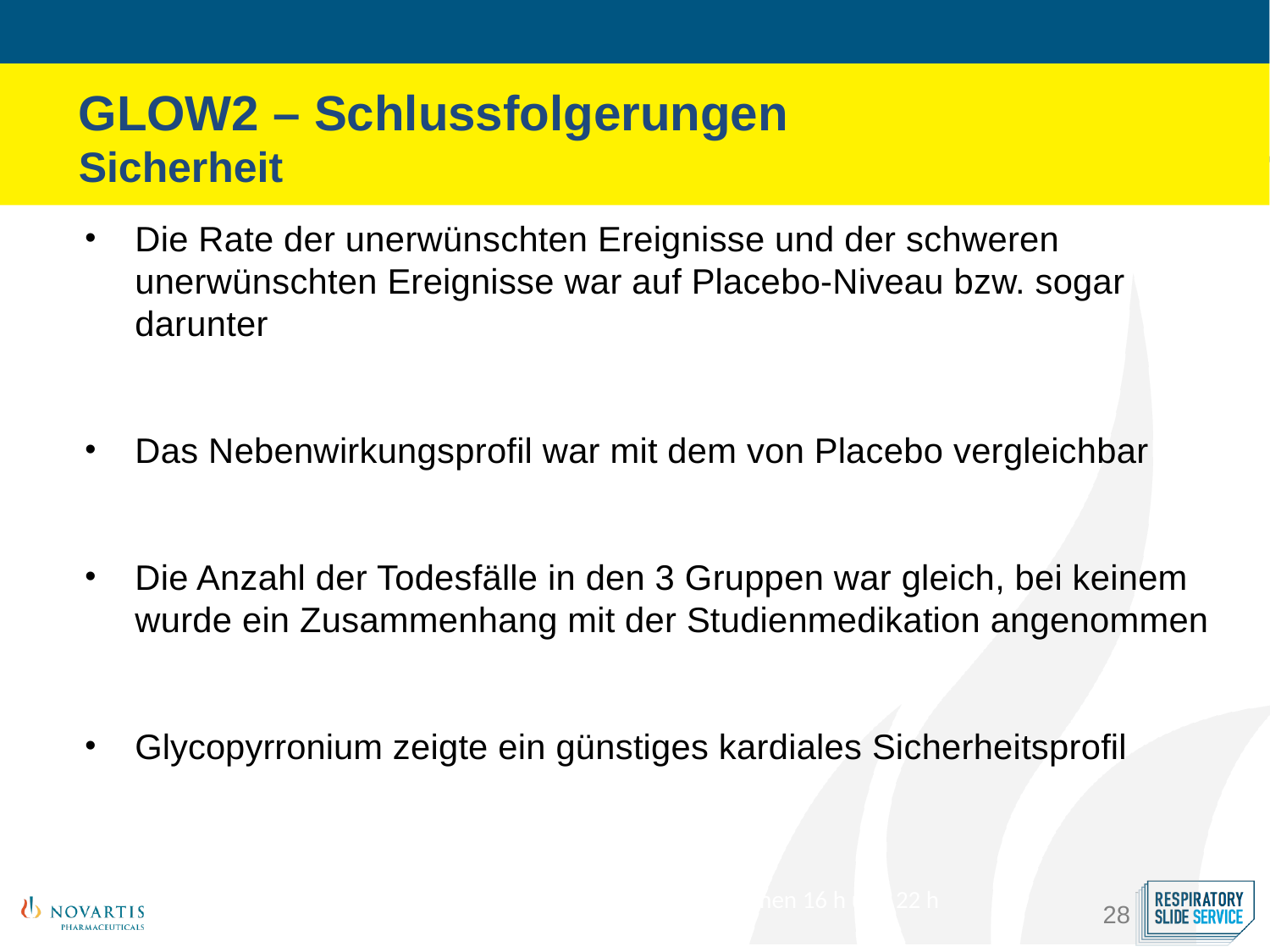

GLOW2 – Schlussfolgerungen
Sicherheit
Die Rate der unerwünschten Ereignisse und der schweren unerwünschten Ereignisse war auf Placebo-Niveau bzw. sogar darunter

Das Nebenwirkungsprofil war mit dem von Placebo vergleichbar

Die Anzahl der Todesfälle in den 3 Gruppen war gleich, bei keinem wurde ein Zusammenhang mit der Studienmedikation angenommen

Glycopyrronium zeigte ein günstiges kardiales Sicherheitsprofil
Alle Zeitpunkte statistisch signifikant (p < 0,001), ausgenommen 16 h und 22 h